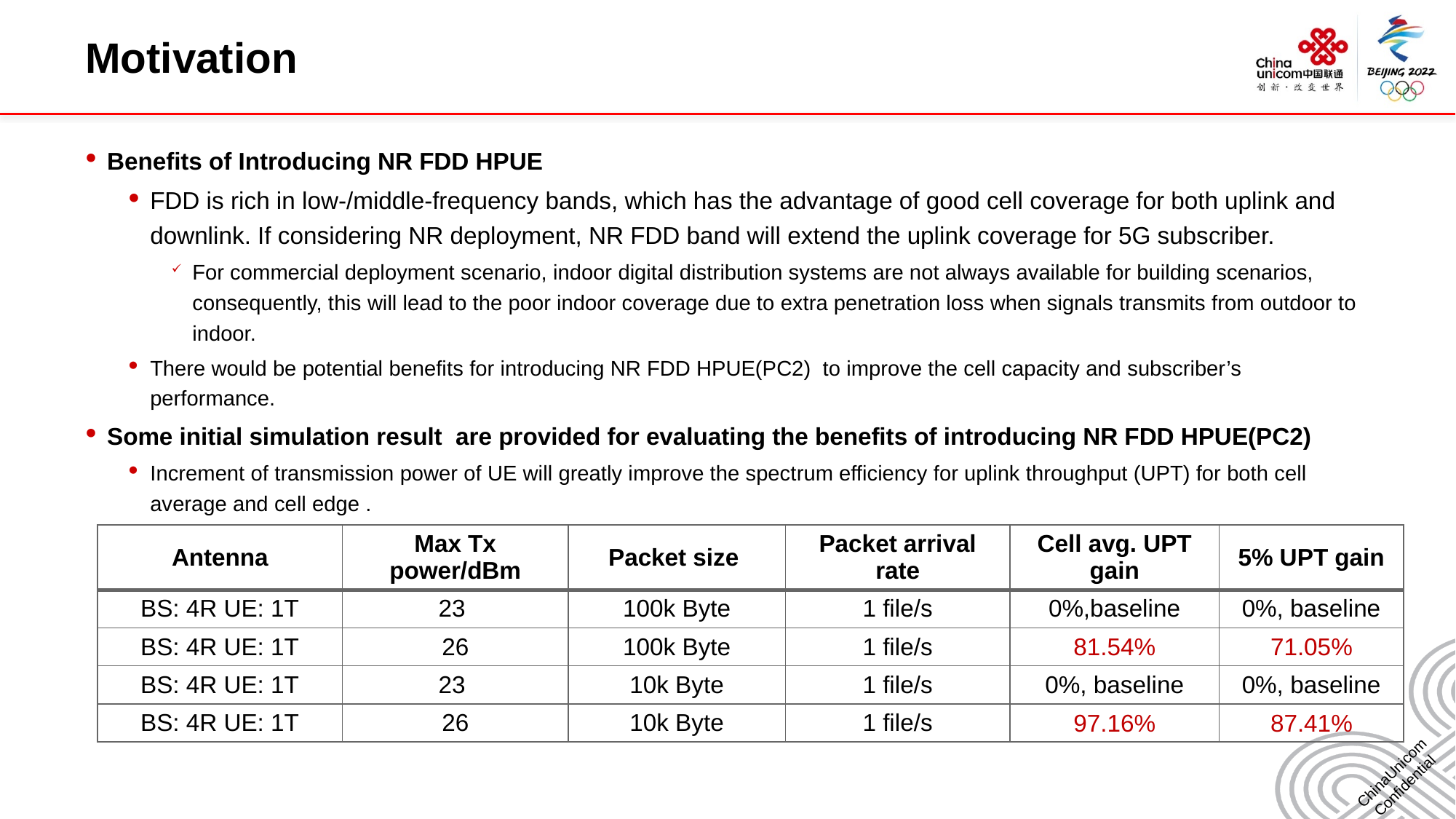

# Motivation
Benefits of Introducing NR FDD HPUE
FDD is rich in low-/middle-frequency bands, which has the advantage of good cell coverage for both uplink and downlink. If considering NR deployment, NR FDD band will extend the uplink coverage for 5G subscriber.
For commercial deployment scenario, indoor digital distribution systems are not always available for building scenarios, consequently, this will lead to the poor indoor coverage due to extra penetration loss when signals transmits from outdoor to indoor.
There would be potential benefits for introducing NR FDD HPUE(PC2)  to improve the cell capacity and subscriber’s performance.
Some initial simulation result  are provided for evaluating the benefits of introducing NR FDD HPUE(PC2)
Increment of transmission power of UE will greatly improve the spectrum efficiency for uplink throughput (UPT) for both cell average and cell edge .

| Antenna | Max Tx power/dBm | Packet size | Packet arrival rate | Cell avg. UPT gain | 5% UPT gain |
| --- | --- | --- | --- | --- | --- |
| BS: 4R UE: 1T | 23 | 100k Byte | 1 file/s | 0%,baseline | 0%, baseline |
| BS: 4R UE: 1T | 26 | 100k Byte | 1 file/s | 81.54% | 71.05% |
| BS: 4R UE: 1T | 23 | 10k Byte | 1 file/s | 0%, baseline | 0%, baseline |
| BS: 4R UE: 1T | 26 | 10k Byte | 1 file/s | 97.16% | 87.41% |